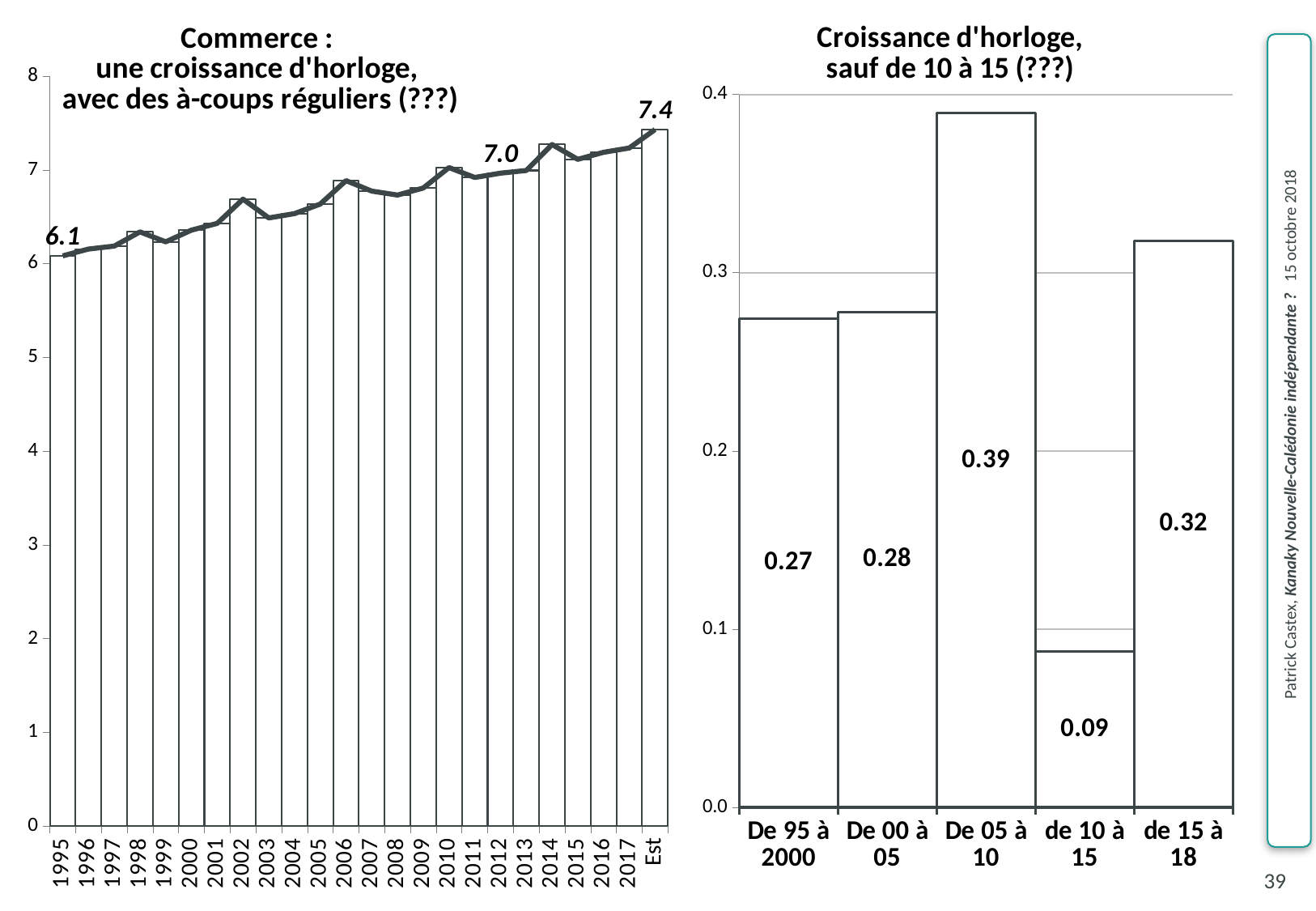

### Chart: Commerce :
une croissance d'horloge,
avec des à-coups réguliers (???)

| Category | Commerce | Commerce |
|---|---|---|
| 1995 | 6.083766666666666 | 6.083766666666666 |
| 1996 | 6.156191666666666 | 6.156191666666666 |
| 1997 | 6.18765 | 6.18765 |
| 1998 | 6.338909523809524 | 6.338909523809524 |
| 1999 | 6.232809523809526 | 6.232809523809526 |
| 2000 | 6.357816666666657 | 6.357816666666657 |
| 2001 | 6.43008333333334 | 6.43008333333334 |
| 2002 | 6.688616666666665 | 6.688616666666665 |
| 2003 | 6.4879 | 6.4879 |
| 2004 | 6.534083333333333 | 6.534083333333333 |
| 2005 | 6.635766666666666 | 6.635766666666666 |
| 2006 | 6.885866666666667 | 6.885866666666667 |
| 2007 | 6.774016666666665 | 6.774016666666665 |
| 2008 | 6.73163333333334 | 6.73163333333334 |
| 2009 | 6.8066 | 6.8066 |
| 2010 | 7.025116666666657 | 7.025116666666657 |
| 2011 | 6.919366666666666 | 6.919366666666666 |
| 2012 | 6.965233333333333 | 6.965233333333333 |
| 2013 | 6.9939 | 6.9939 |
| 2014 | 7.270816666666667 | 7.270816666666667 |
| 2015 | 7.11261666666666 | 7.11261666666666 |
| 2016 | 7.187583333333333 | 7.187583333333333 |
| 2017 | 7.233883333333332 | 7.233883333333332 |
| Est 2018 | 7.430516666666667 | 7.430516666666667 |

### Chart: Croissance d'horloge,
 sauf de 10 à 15 (???)

| Category | Commecre |
|---|---|
| De 95 à 2000 | 0.27405 |
| De 00 à 05 | 0.27795 |
| De 05 à 10 | 0.38935 |
| de 10 à 15 | 0.0875000000000003 |
| de 15 à 18 | 0.3179 |